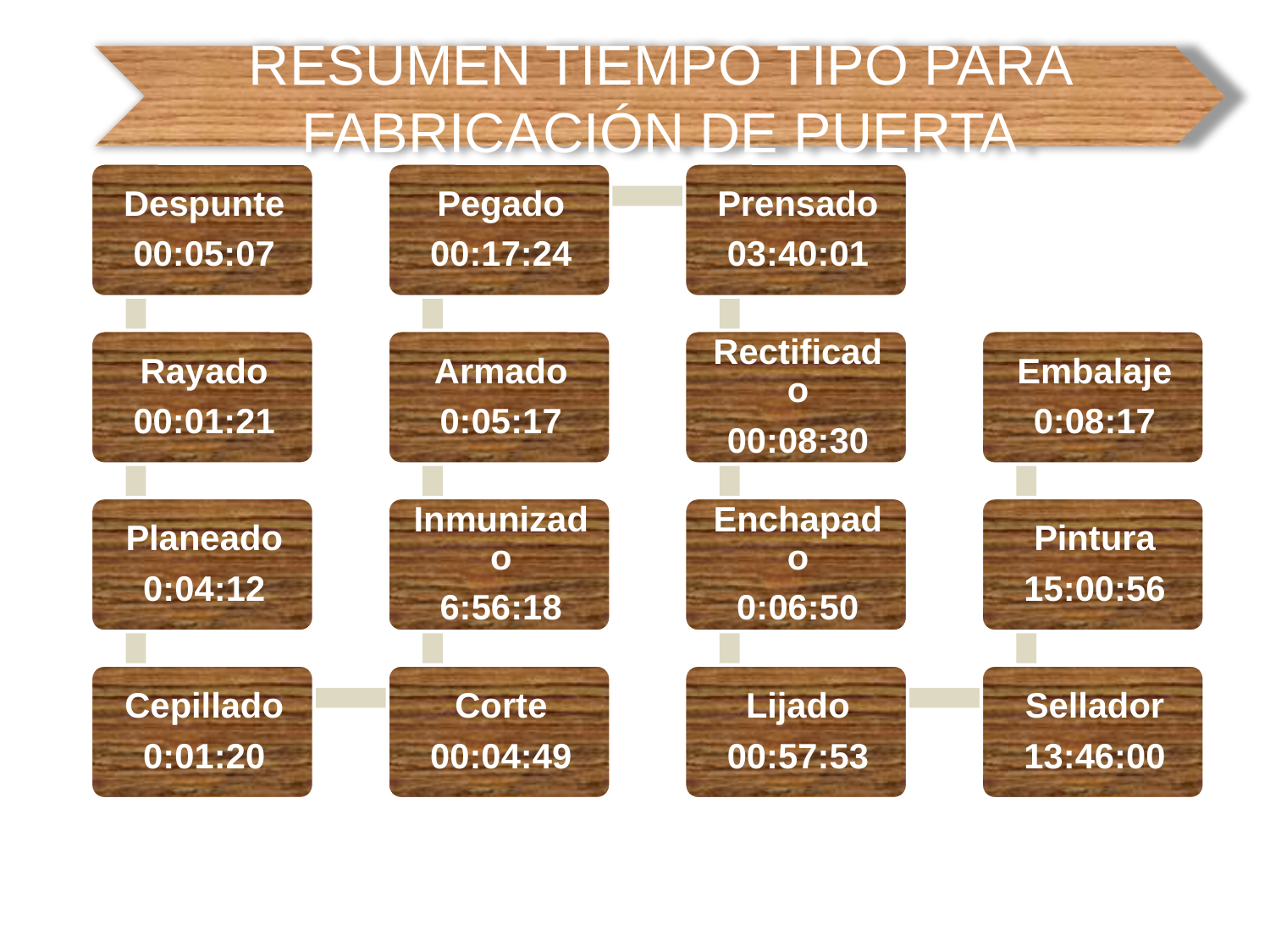

RESUMEN TIEMPO TIPO PARA FABRICACIÓN DE PUERTA
Despunte
00:05:07
Rayado
00:01:21
Planeado
0:04:12
Cepillado
0:01:20
Corte
00:04:49
Inmunizado
6:56:18
Armado
0:05:17
Pegado
00:17:24
Prensado
03:40:01
Rectificado
00:08:30
Enchapado
0:06:50
Lijado
00:57:53
Sellador
13:46:00
Pintura
15:00:56
Embalaje
0:08:17